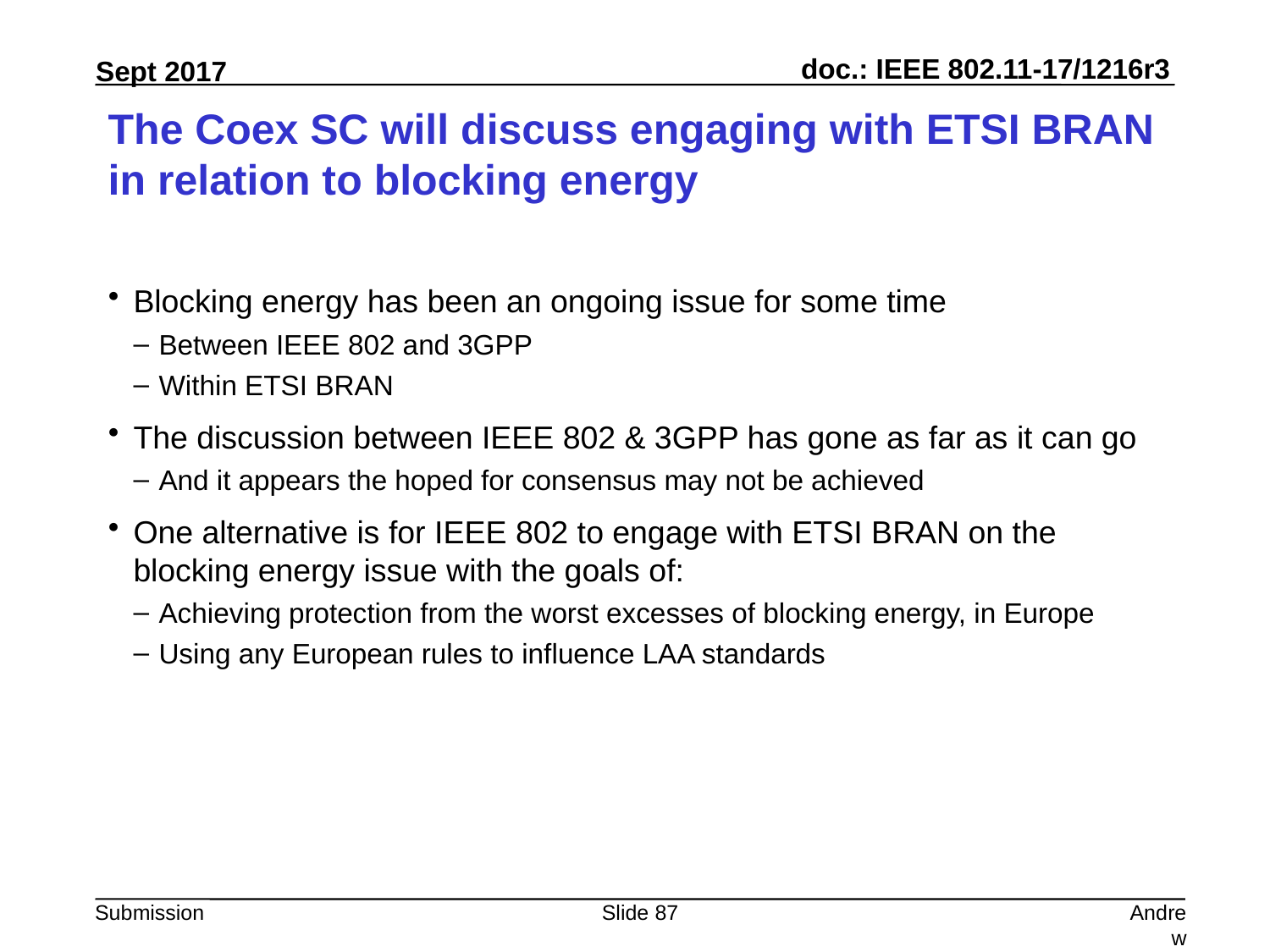

# The Coex SC will discuss engaging with ETSI BRAN in relation to blocking energy
Blocking energy has been an ongoing issue for some time
Between IEEE 802 and 3GPP
Within ETSI BRAN
The discussion between IEEE 802 & 3GPP has gone as far as it can go
And it appears the hoped for consensus may not be achieved
One alternative is for IEEE 802 to engage with ETSI BRAN on the blocking energy issue with the goals of:
Achieving protection from the worst excesses of blocking energy, in Europe
Using any European rules to influence LAA standards
Slide 87
Andrew Myles, Cisco